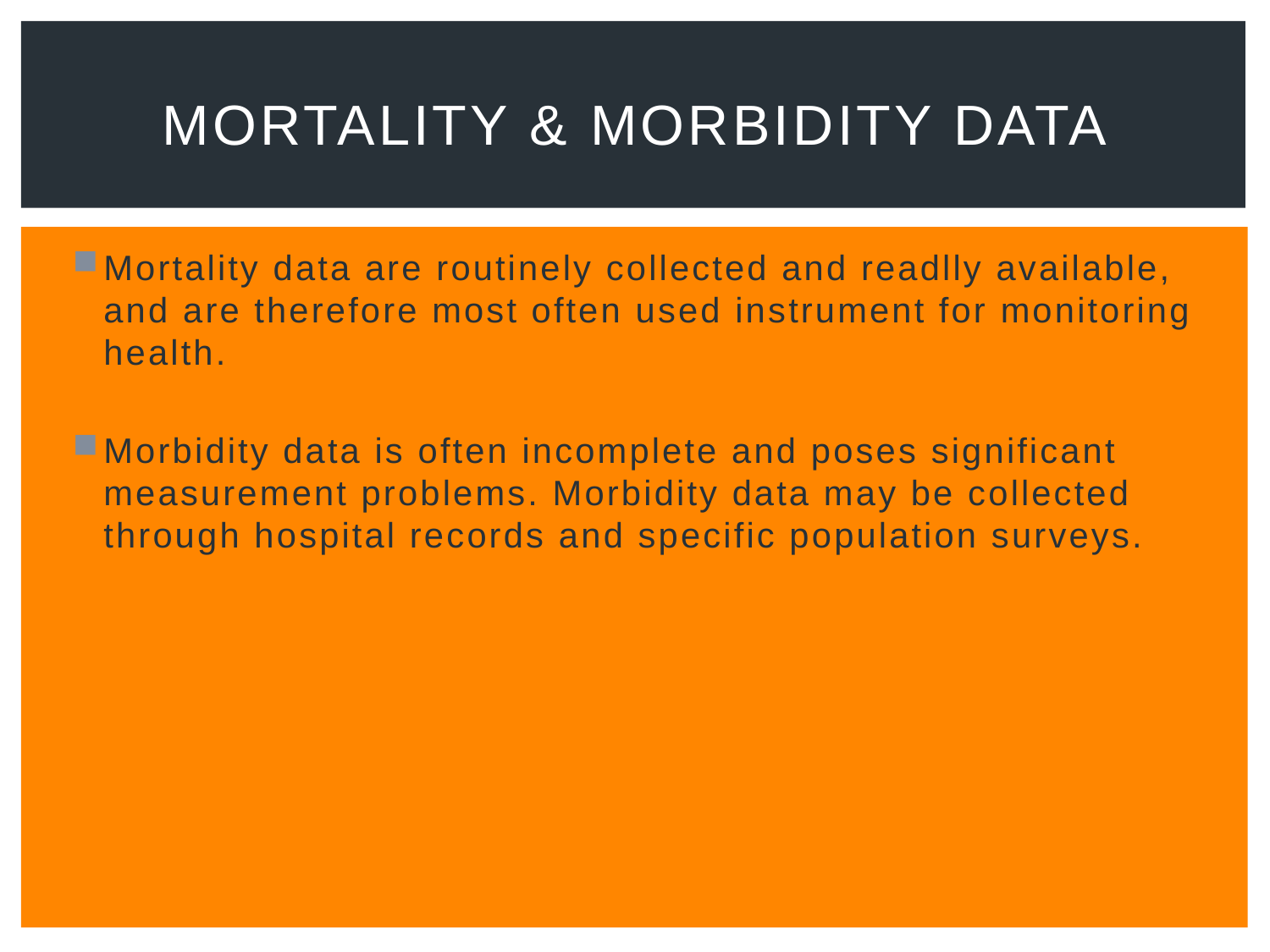

# Mortality & Morbidity Data
Mortality data are routinely collected and readlly available, and are therefore most often used instrument for monitoring health.

Morbidity data is often incomplete and poses significant measurement problems. Morbidity data may be collected through hospital records and specific population surveys.